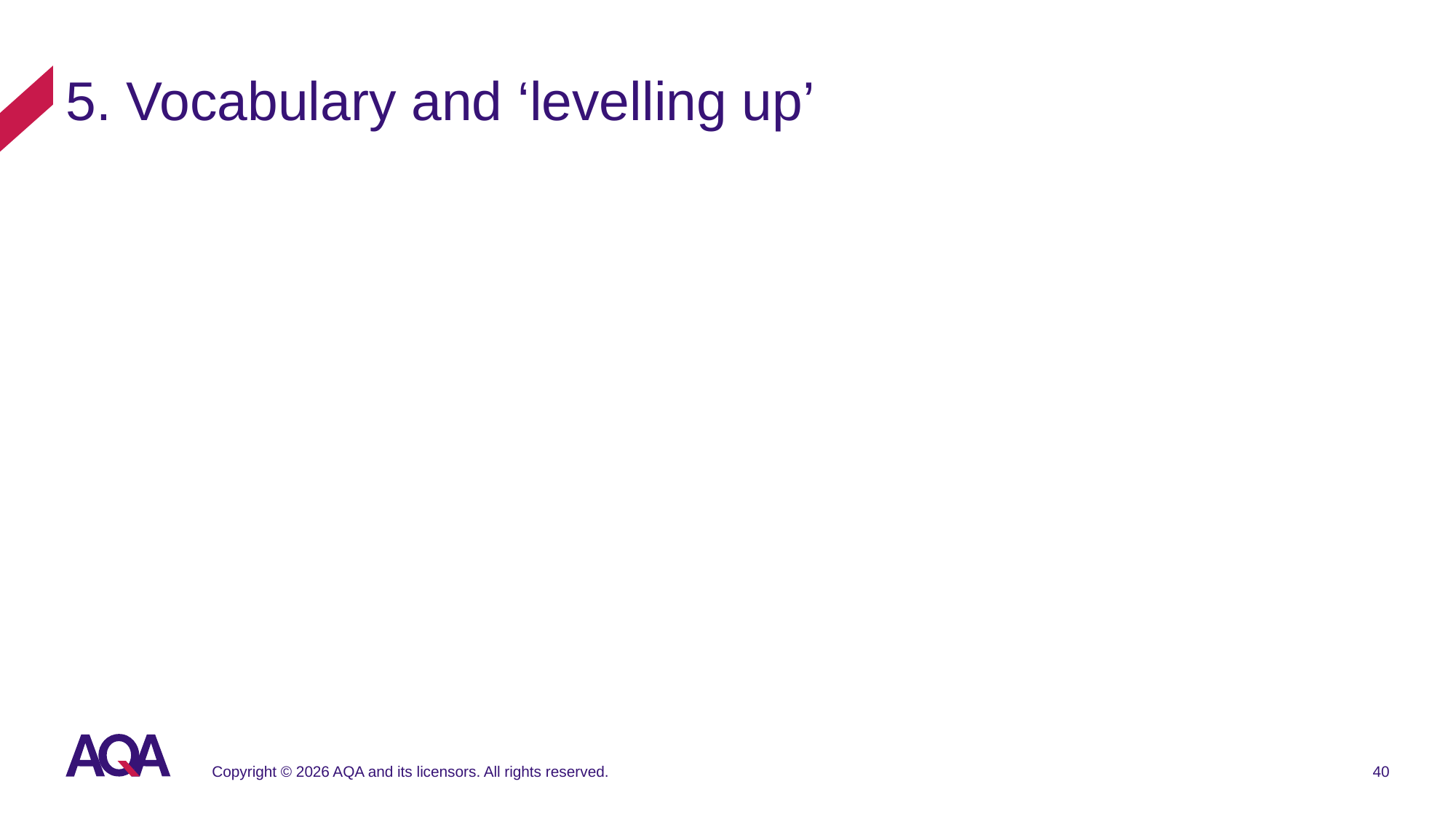

# 5. Vocabulary and ‘levelling up’
Copyright © 2026 AQA and its licensors. All rights reserved.
40